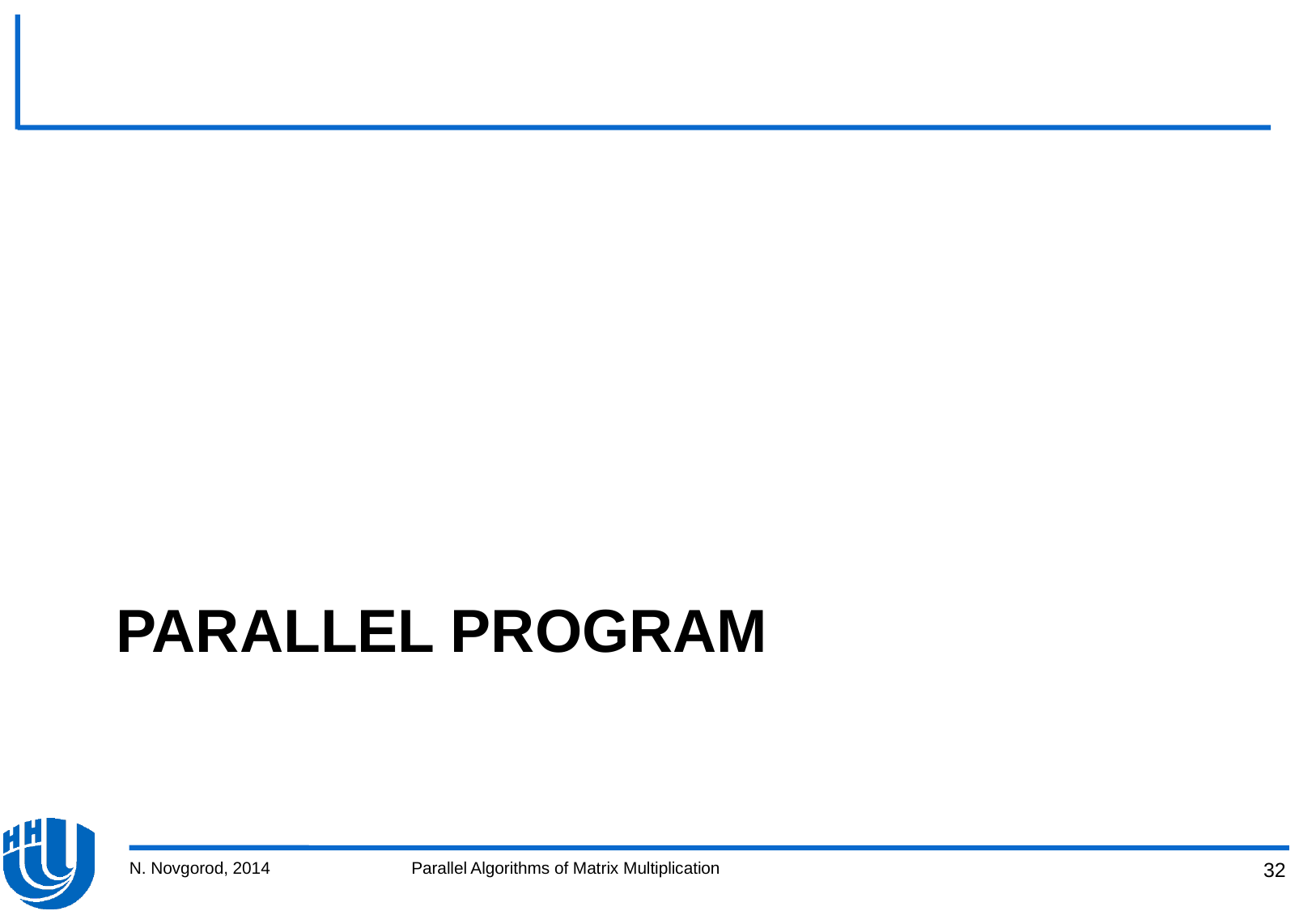

# Parallel Program
N. Novgorod, 2014
Parallel Algorithms of Matrix Multiplication
32